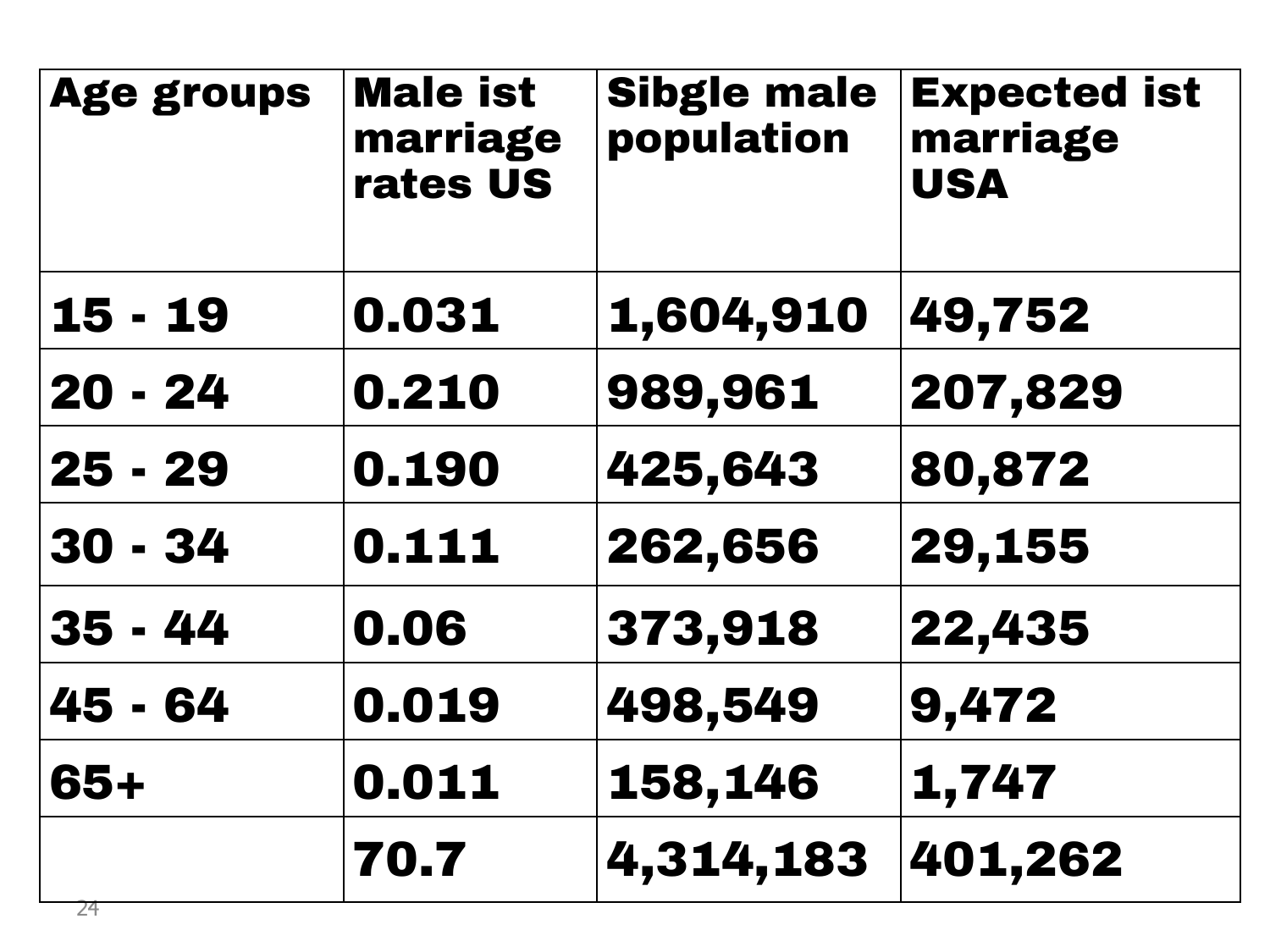

| Age groups | Male ist marriage rates US | Sibgle male population | Expected ist marriage USA |
| --- | --- | --- | --- |
| 15 - 19 | 0.031 | 1,604,910 | 49,752 |
| 20 - 24 | 0.210 | 989,961 | 207,829 |
| 25 - 29 | 0.190 | 425,643 | 80,872 |
| 30 - 34 | 0.111 | 262,656 | 29,155 |
| 35 - 44 | 0.06 | 373,918 | 22,435 |
| 45 - 64 | 0.019 | 498,549 | 9,472 |
| 65+ | 0.011 | 158,146 | 1,747 |
|  | 70.7 | 4,314,183 | 401,262 |
24